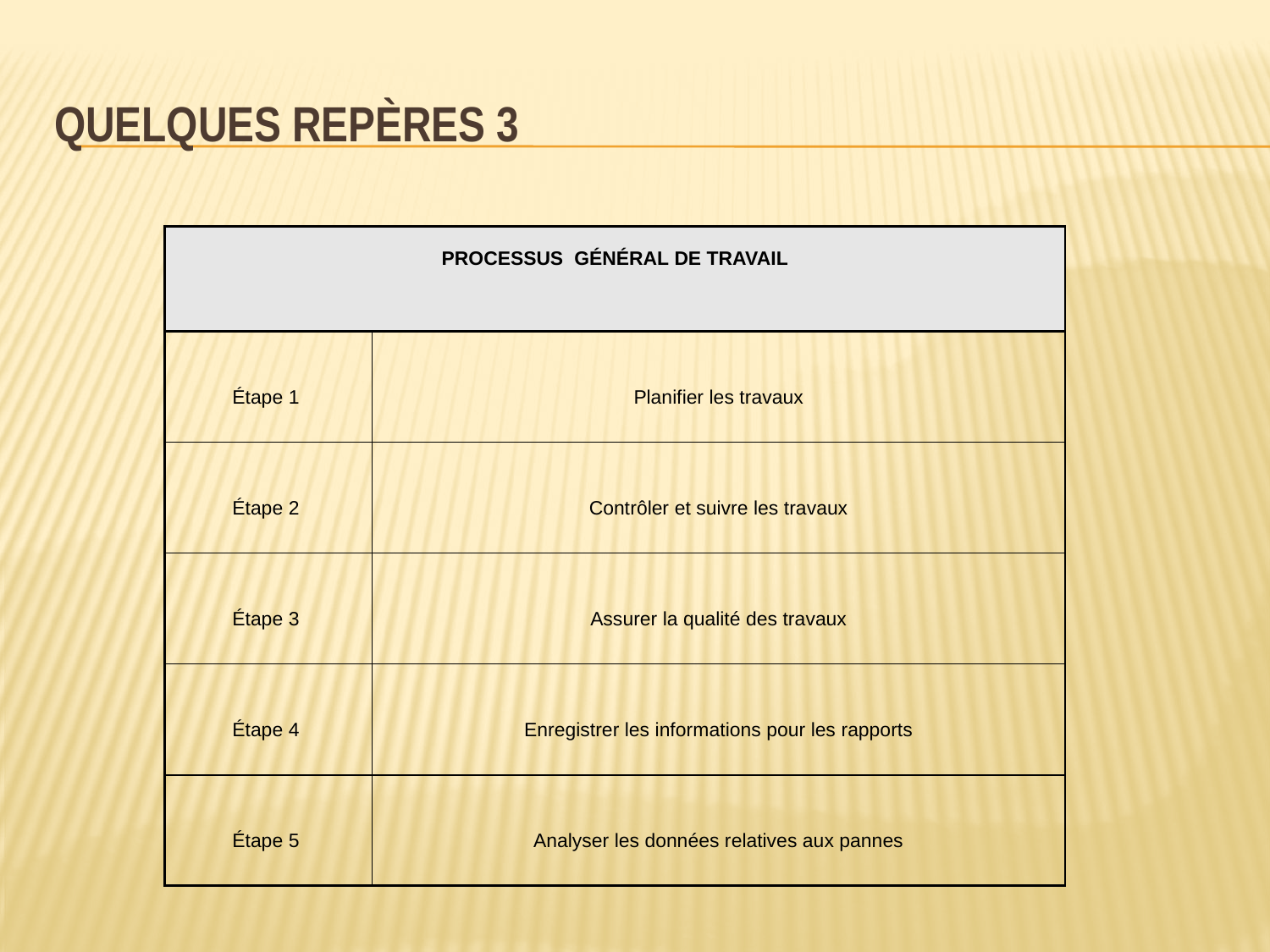

# Quelques repères 3
| PROCESSUS GÉNÉRAL DE TRAVAIL |  |
| --- | --- |
| Étape 1 | Planifier les travaux |
| Étape 2 | Contrôler et suivre les travaux |
| Étape 3 | Assurer la qualité des travaux |
| Étape 4 | Enregistrer les informations pour les rapports |
| Étape 5 | Analyser les données relatives aux pannes |